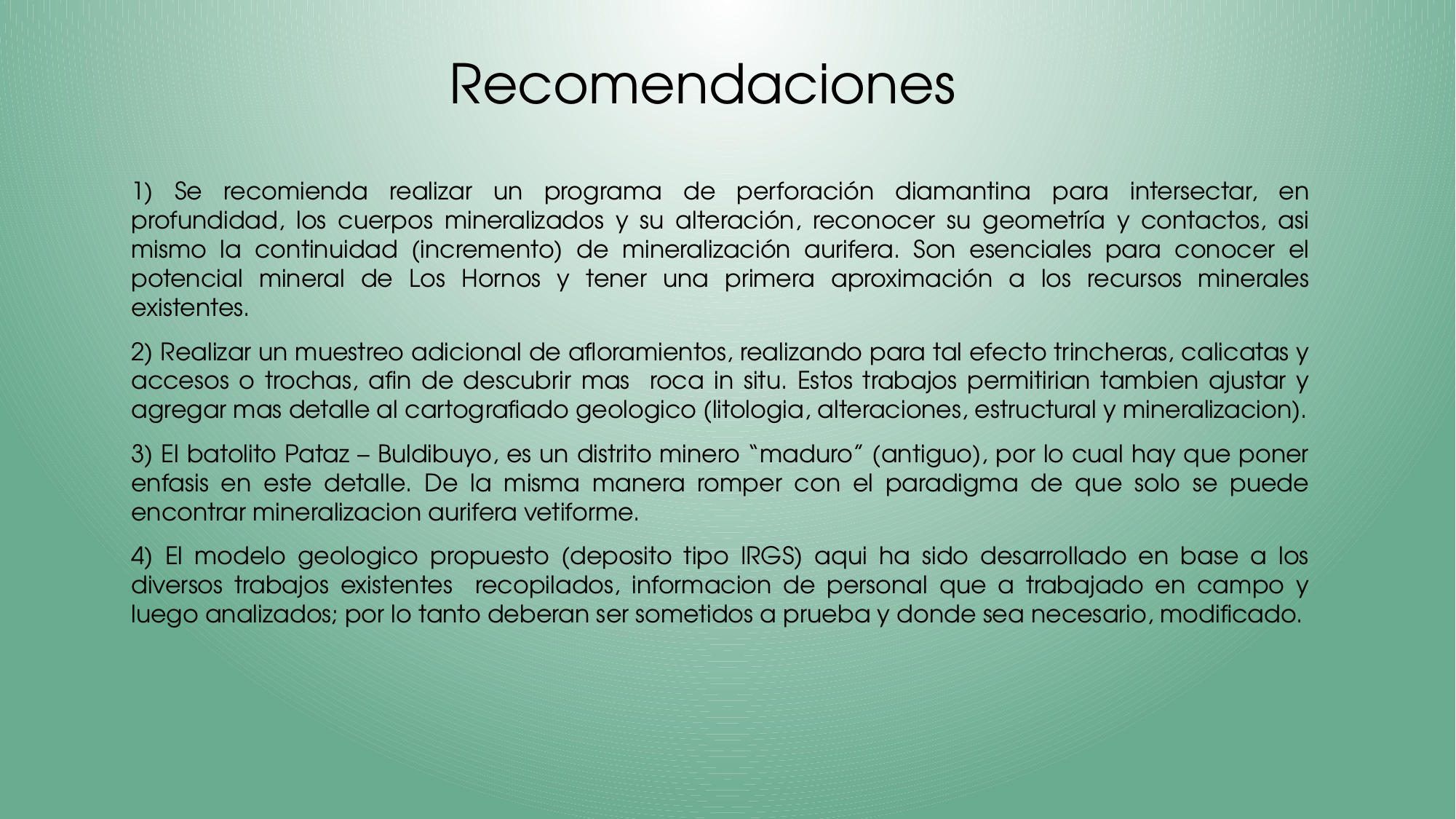

# Recomendaciones
1) Se recomienda realizar un programa de perforación diamantina para intersectar, en profundidad, los cuerpos mineralizados y su alteración, reconocer su geometría y contactos, asi mismo la continuidad (incremento) de mineralización aurifera. Son esenciales para conocer el potencial mineral de Los Hornos y tener una primera aproximación a los recursos minerales existentes.
2) Realizar un muestreo adicional de afloramientos, realizando para tal efecto trincheras, calicatas y accesos o trochas, afin de descubrir mas  roca in situ. Estos trabajos permitirian tambien ajustar y agregar mas detalle al cartografiado geologico (litologia, alteraciones, estructural y mineralizacion).
3) El batolito Pataz – Buldibuyo, es un distrito minero “maduro” (antiguo), por lo cual hay que poner enfasis en este detalle. De la misma manera romper con el paradigma de que solo se puede encontrar mineralizacion aurifera vetiforme.
4) El modelo geologico propuesto (deposito tipo IRGS) aqui ha sido desarrollado en base a los diversos trabajos existentes  recopilados, informacion de personal que a trabajado en campo y luego analizados; por lo tanto deberan ser sometidos a prueba y donde sea necesario, modificado.